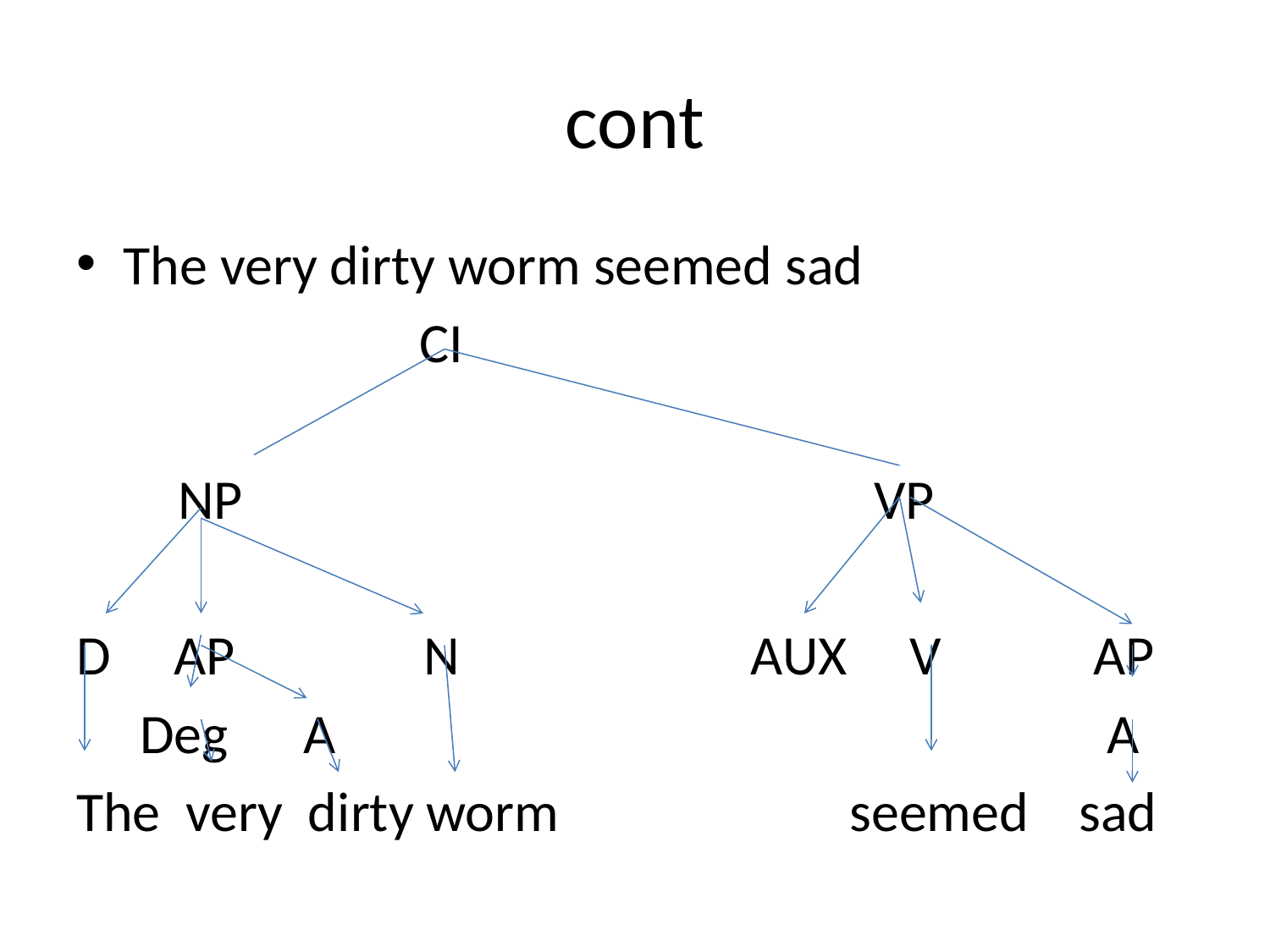

# cont
The very dirty worm seemed sad
                           CI

        NP                                                  VP

D     AP               N                       AUX     V            AP
     Deg      A                                                             A
The  very  dirty worm                       seemed    sad